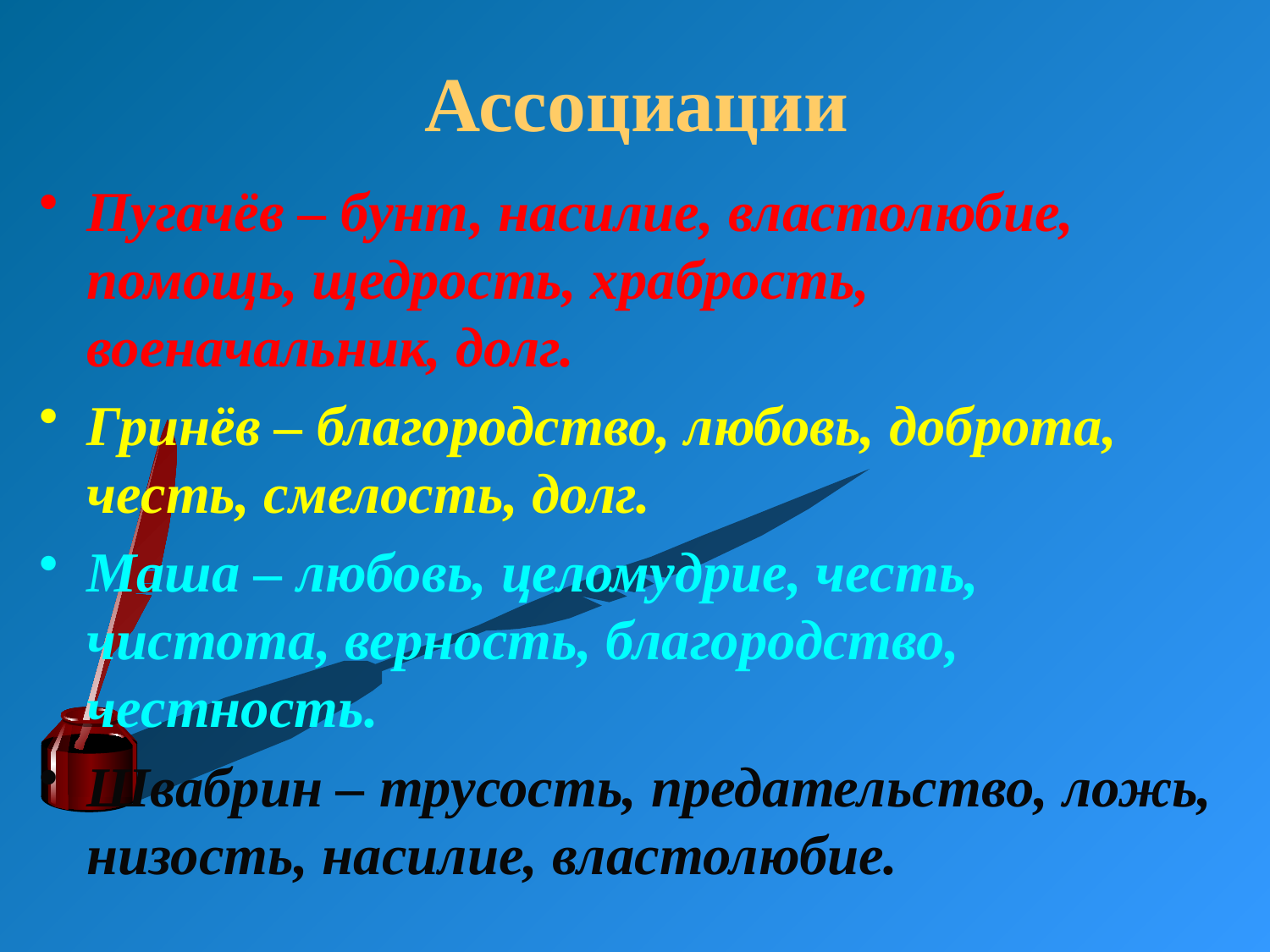

# Ассоциации
Пугачёв – бунт, насилие, властолюбие, помощь, щедрость, храбрость, военачальник, долг.
Гринёв – благородство, любовь, доброта, честь, смелость, долг.
Маша – любовь, целомудрие, честь, чистота, верность, благородство, честность.
Швабрин – трусость, предательство, ложь, низость, насилие, властолюбие.